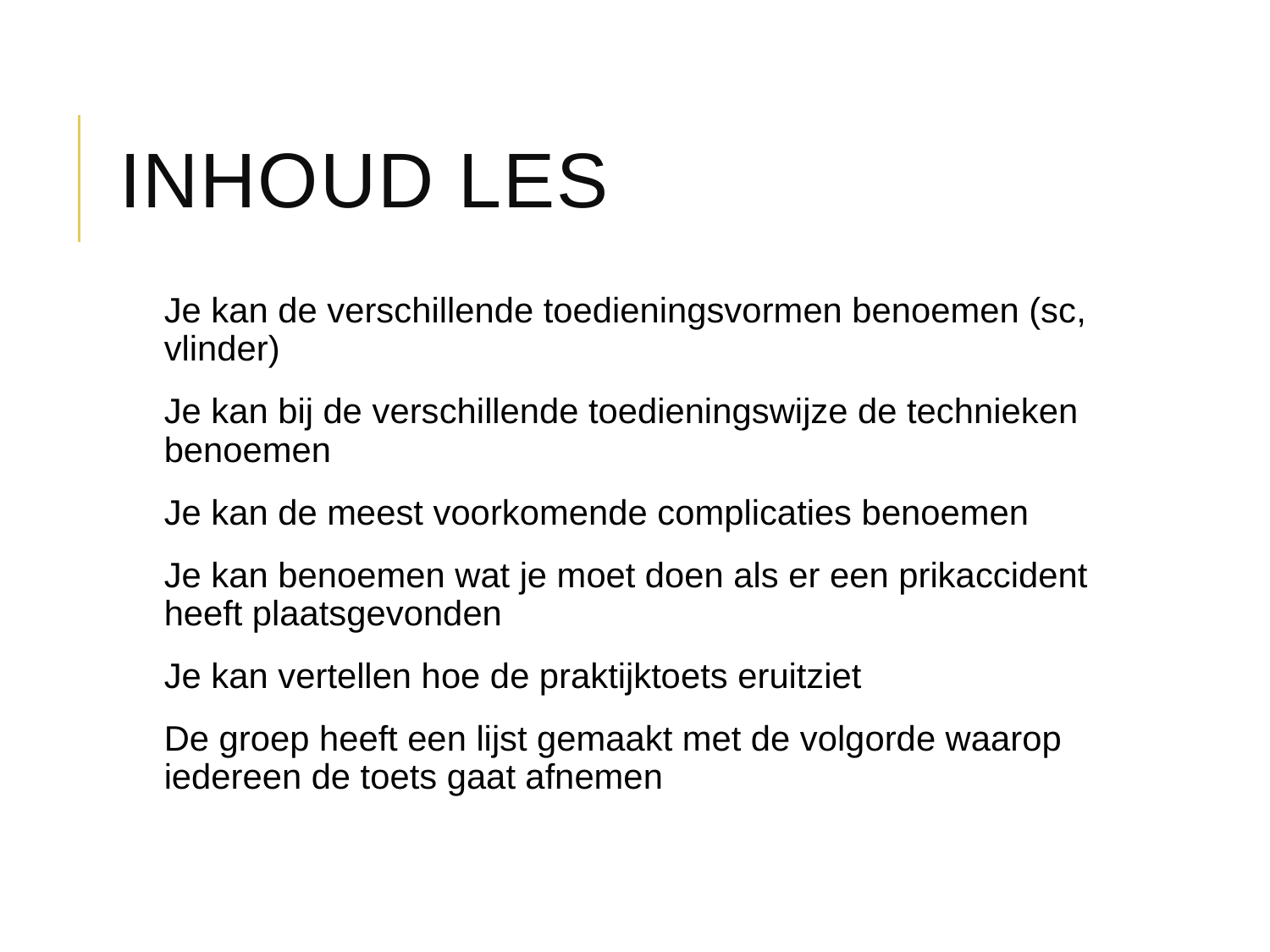

# Inhoud les
Je kan de verschillende toedieningsvormen benoemen (sc, vlinder)
Je kan bij de verschillende toedieningswijze de technieken benoemen
Je kan de meest voorkomende complicaties benoemen
Je kan benoemen wat je moet doen als er een prikaccident heeft plaatsgevonden
Je kan vertellen hoe de praktijktoets eruitziet
De groep heeft een lijst gemaakt met de volgorde waarop iedereen de toets gaat afnemen